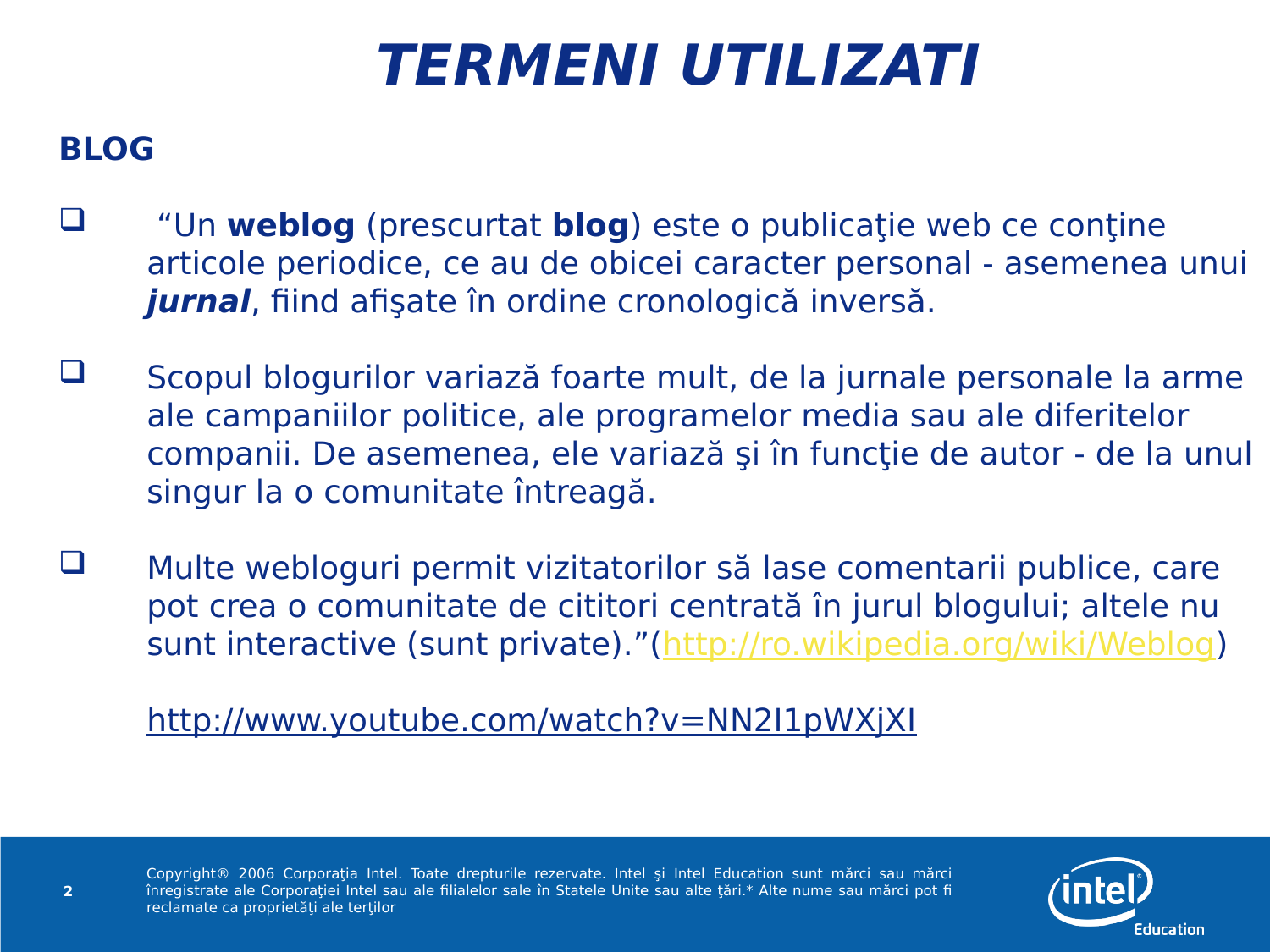

TERMENI UTILIZATI
BLOG

 “Un weblog (prescurtat blog) este o publicaţie web ce conţine articole periodice, ce au de obicei caracter personal - asemenea unui jurnal, fiind afişate în ordine cronologică inversă.

Scopul blogurilor variază foarte mult, de la jurnale personale la arme ale campaniilor politice, ale programelor media sau ale diferitelor companii. De asemenea, ele variază şi în funcţie de autor - de la unul singur la o comunitate întreagă.

Multe webloguri permit vizitatorilor să lase comentarii publice, care pot crea o comunitate de cititori centrată în jurul blogului; altele nu sunt interactive (sunt private).”(http://ro.wikipedia.org/wiki/Weblog)

http://www.youtube.com/watch?v=NN2I1pWXjXI
2